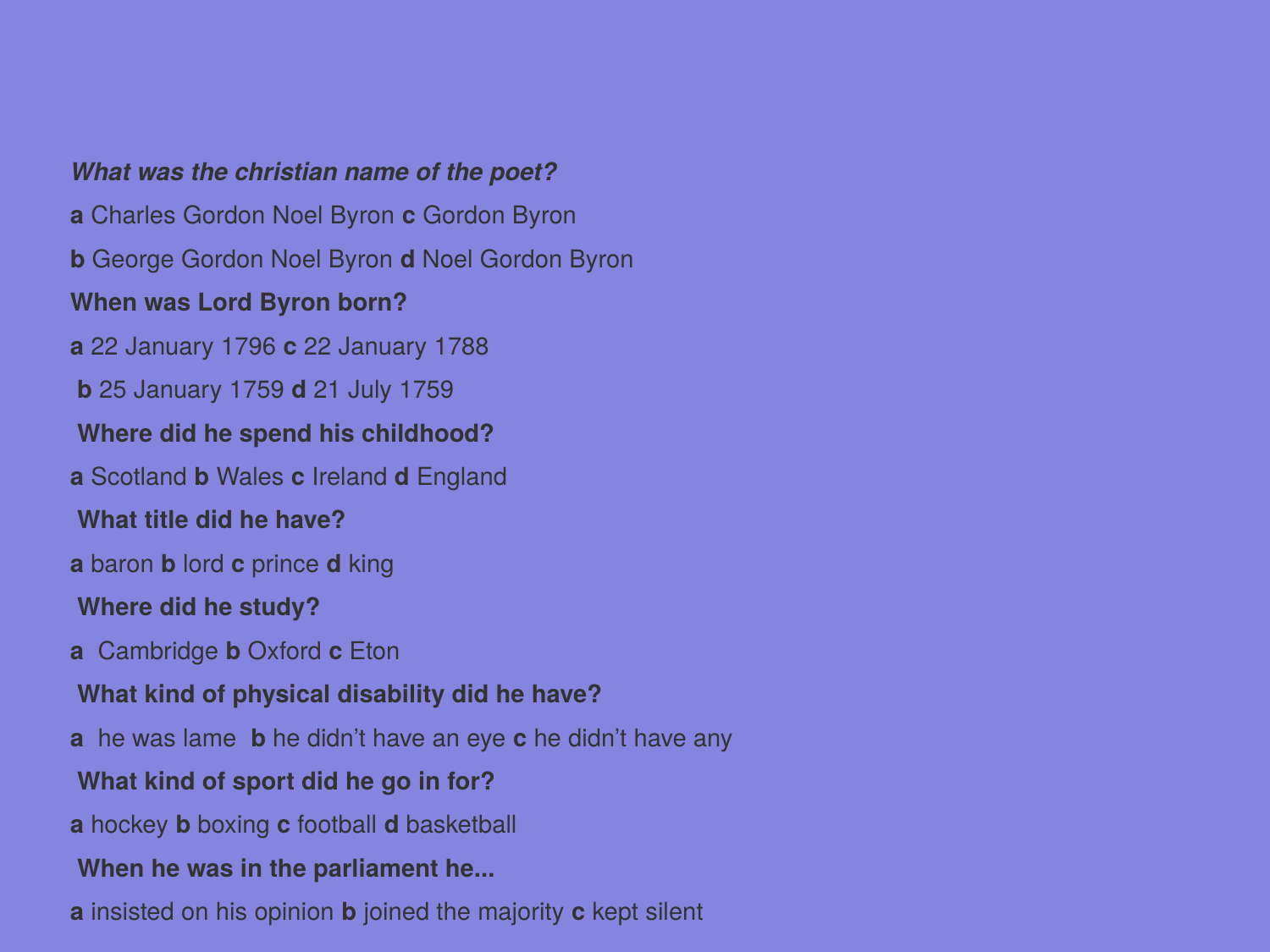

What was the christian name of the poet?
a Charles Gordon Noel Byron c Gordon Byron
b George Gordon Noel Byron d Noel Gordon Byron
When was Lord Byron born?
a 22 January 1796 c 22 January 1788
 b 25 January 1759 d 21 July 1759
 Where did he spend his childhood?
a Scotland b Wales c Ireland d England
 What title did he have?
a baron b lord c prince d king
 Where did he study?
a  Cambridge b Oxford c Eton
 What kind of physical disability did he have?
a  he was lame  b he didn’t have an eye c he didn’t have any
 What kind of sport did he go in for?
a hockey b boxing c football d basketball
 When he was in the parliament he...
a insisted on his opinion b joined the majority c kept silent